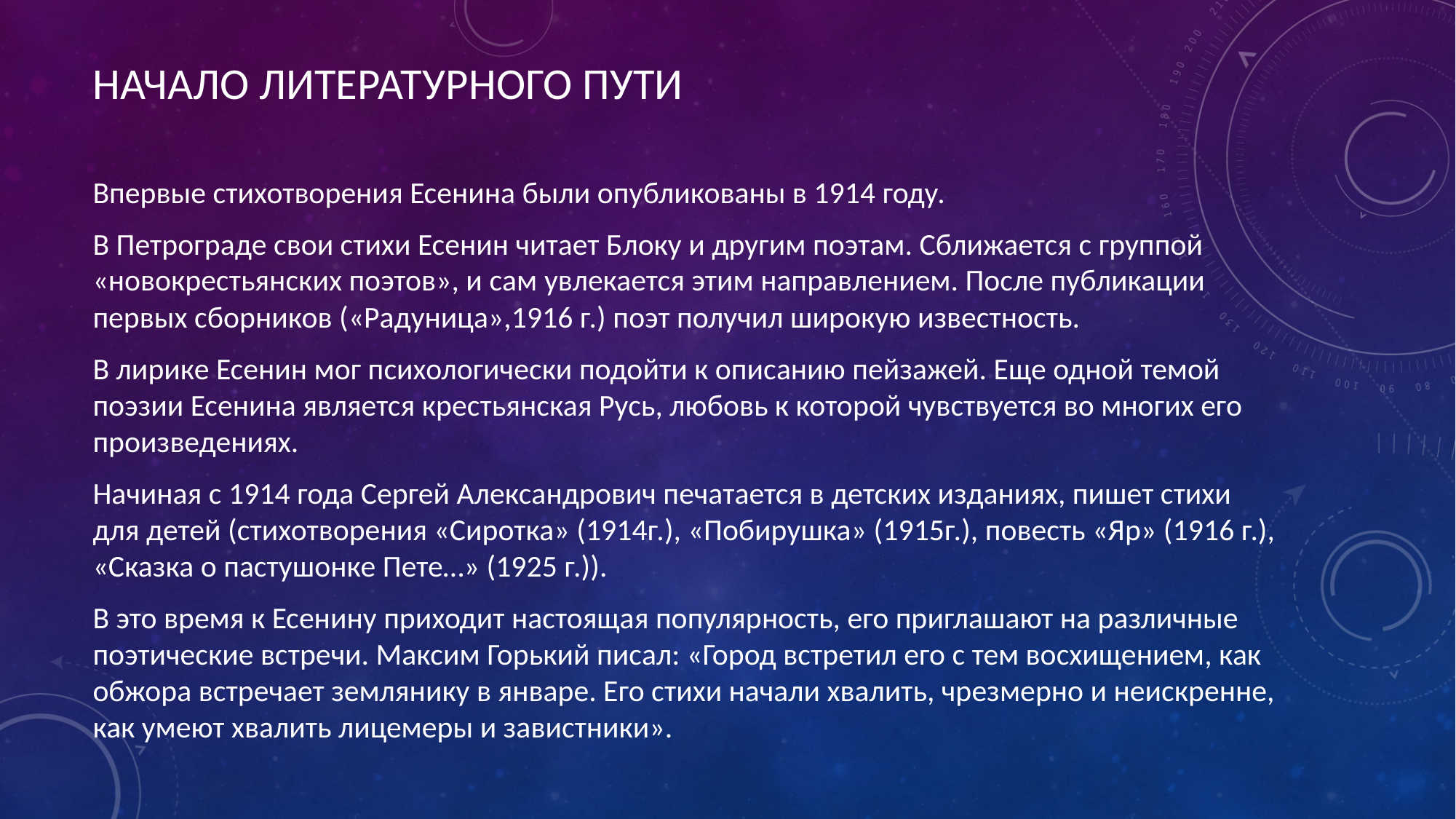

# Начало литературного пути
Впервые стихотворения Есенина были опубликованы в 1914 году.
В Петрограде свои стихи Есенин читает Блоку и другим поэтам. Сближается с группой «новокрестьянских поэтов», и сам увлекается этим направлением. После публикации первых сборников («Радуница»,1916 г.) поэт получил широкую известность.
В лирике Есенин мог психологически подойти к описанию пейзажей. Еще одной темой поэзии Есенина является крестьянская Русь, любовь к которой чувствуется во многих его произведениях.
Начиная с 1914 года Сергей Александрович печатается в детских изданиях, пишет стихи для детей (стихотворения «Сиротка» (1914г.), «Побирушка» (1915г.), повесть «Яр» (1916 г.), «Сказка о пастушонке Пете…» (1925 г.)).
В это время к Есенину приходит настоящая популярность, его приглашают на различные поэтические встречи. Максим Горький писал: «Город встретил его с тем восхищением, как обжора встречает землянику в январе. Его стихи начали хвалить, чрезмерно и неискренне, как умеют хвалить лицемеры и завистники».